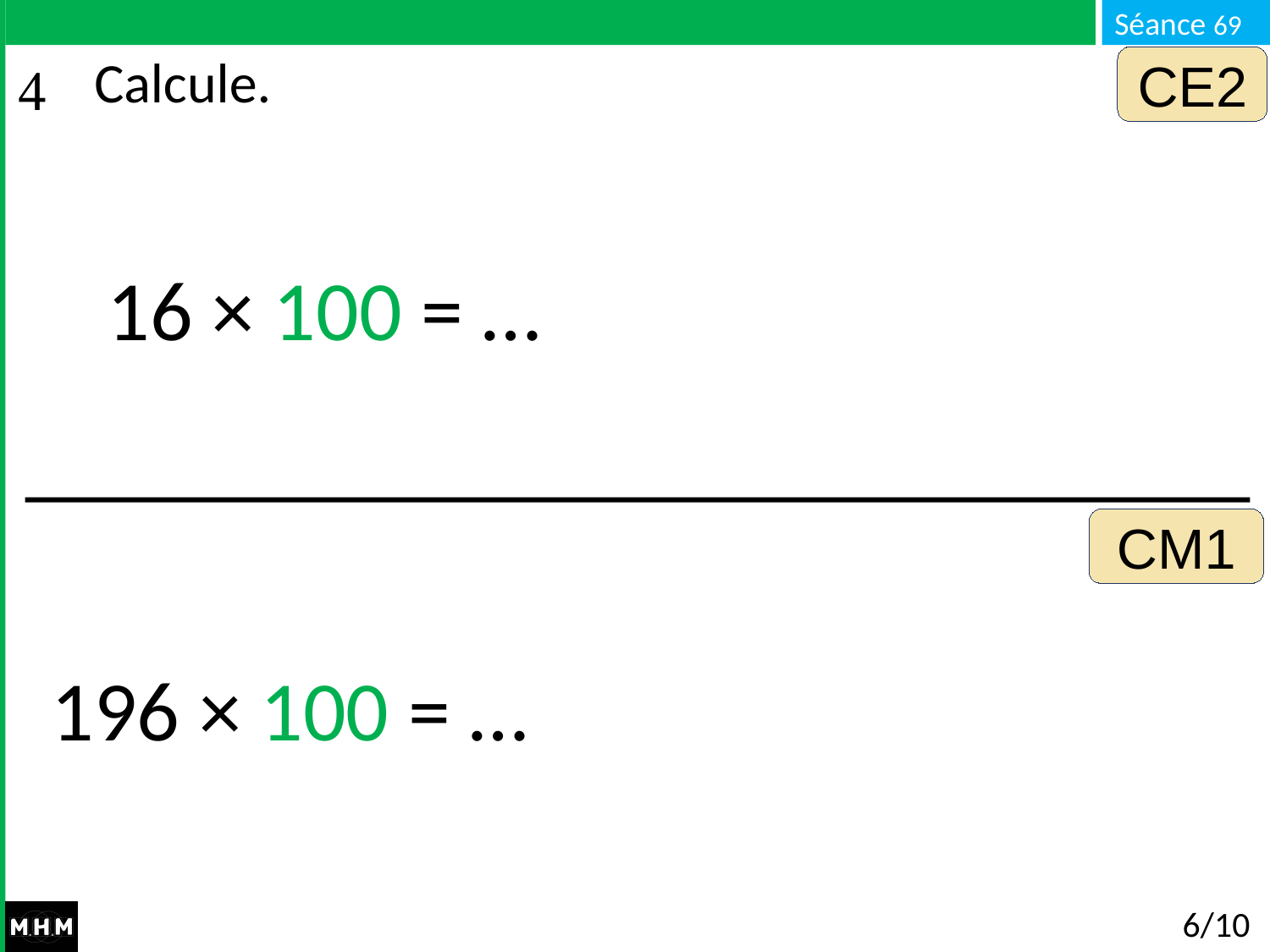

CE2
# Calcule.
16 × 100 = …

CM1
196 × 100 = …
6/10